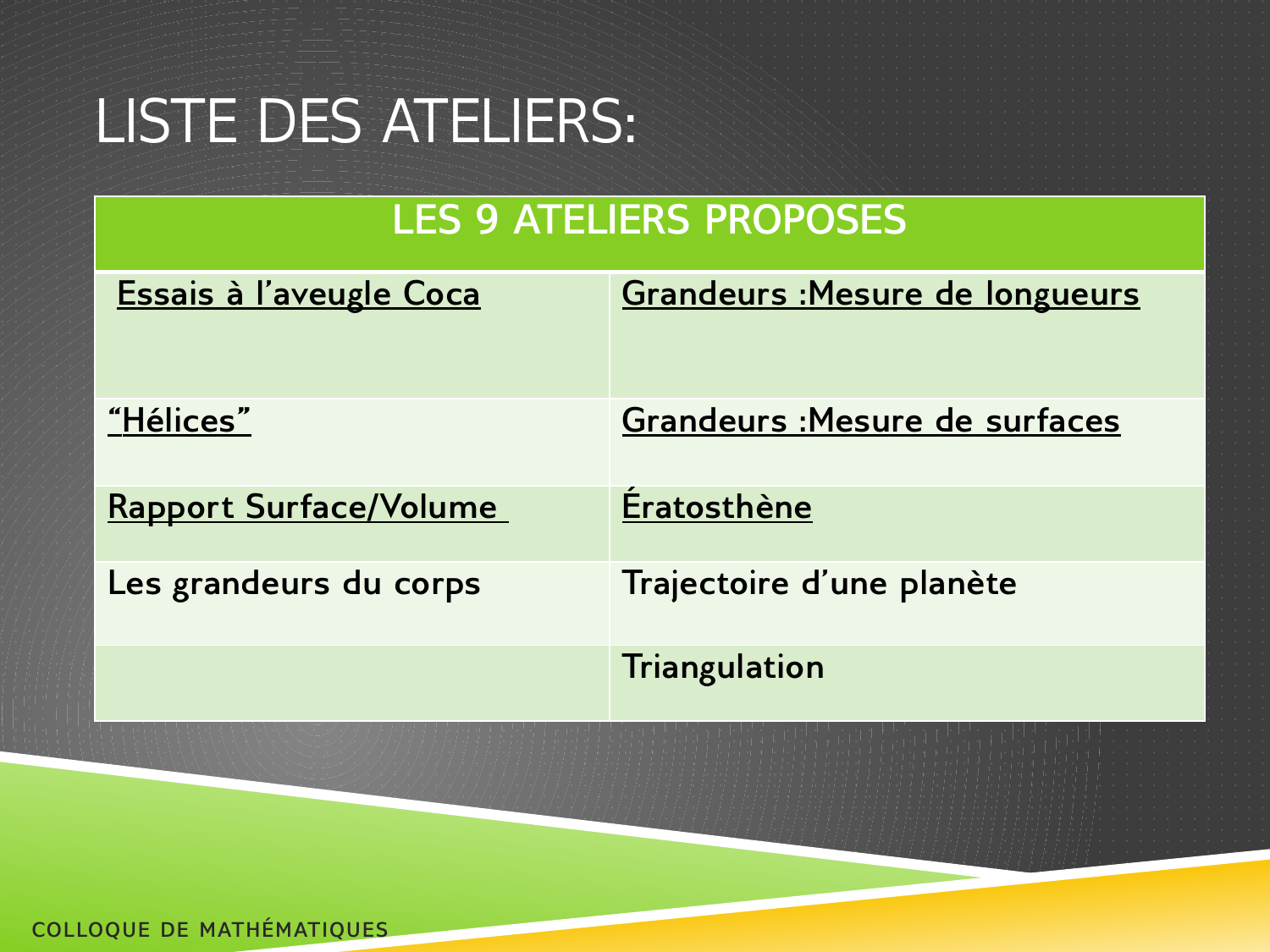

# Liste des Ateliers:
| LES 9 ATELIERS PROPOSES |  |
| --- | --- |
| Essais à l’aveugle Coca | Grandeurs :Mesure de longueurs |
| “Hélices” | Grandeurs :Mesure de surfaces |
| Rapport Surface/Volume | Ératosthène |
| Les grandeurs du corps | Trajectoire d’une planète |
|  | Triangulation |
Colloque de Mathématiques